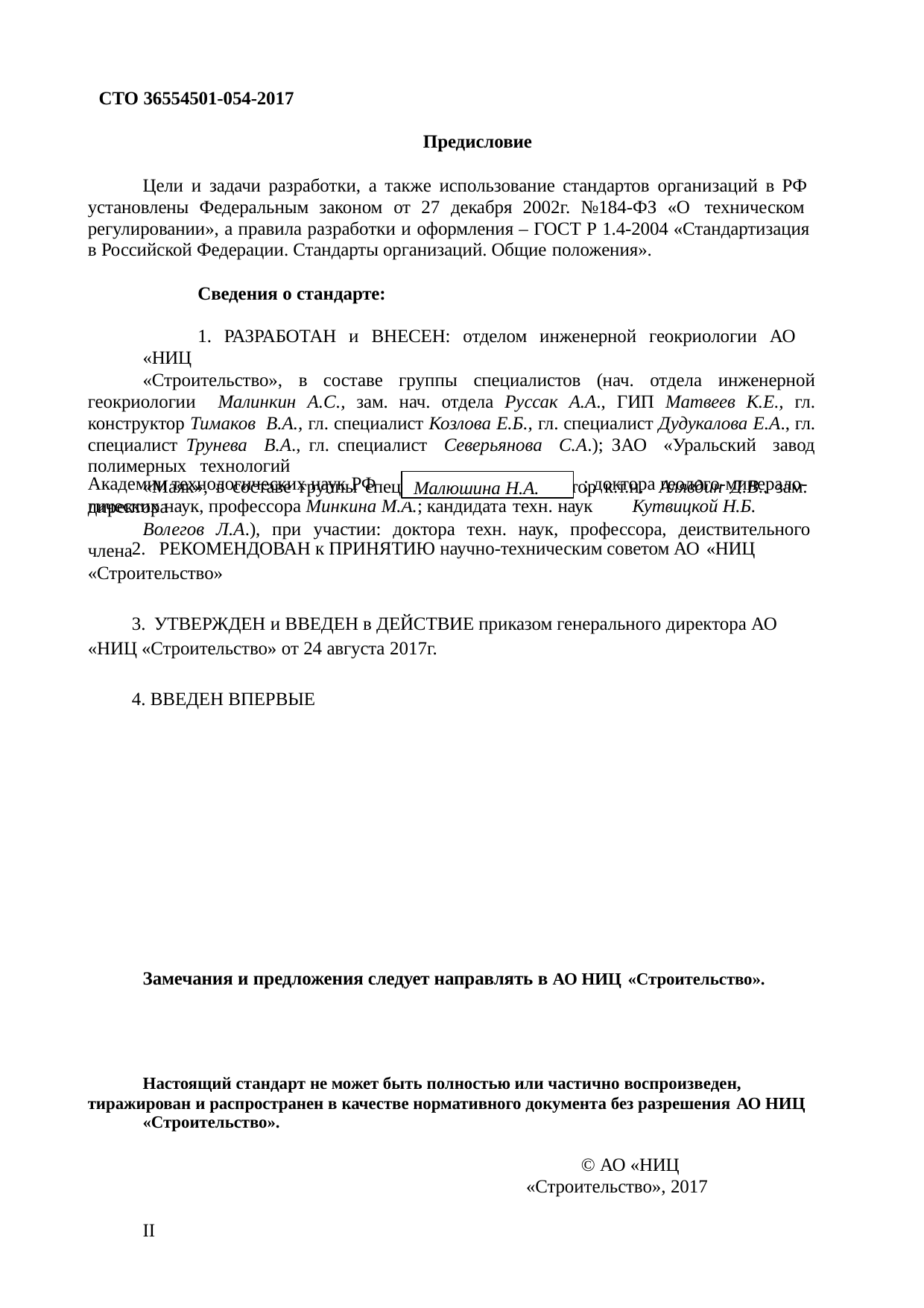

СТО 36554501-054-2017
Предисловие

Цели и задачи разработки, а также использование стандартов организаций в РФ  установлены Федеральным законом от 27 декабря 2002г. №184-ФЗ «О техническом  регулировании», а правила разработки и оформления – ГОСТ Р 1.4-2004 «Стандартизация  в Российской Федерации. Стандарты организаций. Общие положения».

Сведения о стандарте:

1.  РАЗРАБОТАН  и  ВНЕСЕН:  отделом  инженерной  геокриологии  АО  «НИЦ
«Строительство», в составе группы специалистов (нач. отдела инженерной геокриологии  Малинкин А.С., зам. нач. отдела Руссак А.А., ГИП Матвеев К.Е., гл. конструктор Тимаков  В.А., гл. специалист Козлова Е.Б., гл. специалист Дудукалова Е.А., гл. специалист Трунева  В.А., гл. специалист  Северьянова  С.А.); ЗАО  «Уральский  завод полимерных  технологий
«Маяк», в составе группы специалистов (ген. директор к.т.н.  Алявдин Д.В., зам.  директора
Волегов  Л.А.),  при  участии:  доктора  техн.  наук,  профессора,  действительного  члена
Академии технологических наук РФ
; доктора геолого-минерало-

Малюшина Н.А.
гических наук, профессора Минкина М.А.; кандидата техн. наук	Кутвицкой Н.Б.

.
РЕКОМЕНДОВАН к ПРИНЯТИЮ научно-техническим советом АО «НИЦ
«Строительство»

УТВЕРЖДЕН и ВВЕДЕН в ДЕЙСТВИЕ приказом генерального директора АО
«НИЦ «Строительство» от 24 августа 2017г.

ВВЕДЕН ВПЕРВЫЕ
Замечания и предложения следует направлять в АО НИЦ «Строительство».
Настоящий стандарт не может быть полностью или частично воспроизведен,  тиражирован и распространен в качестве нормативного документа без разрешения АО НИЦ
«Строительство».

© АО «НИЦ «Строительство», 2017

II